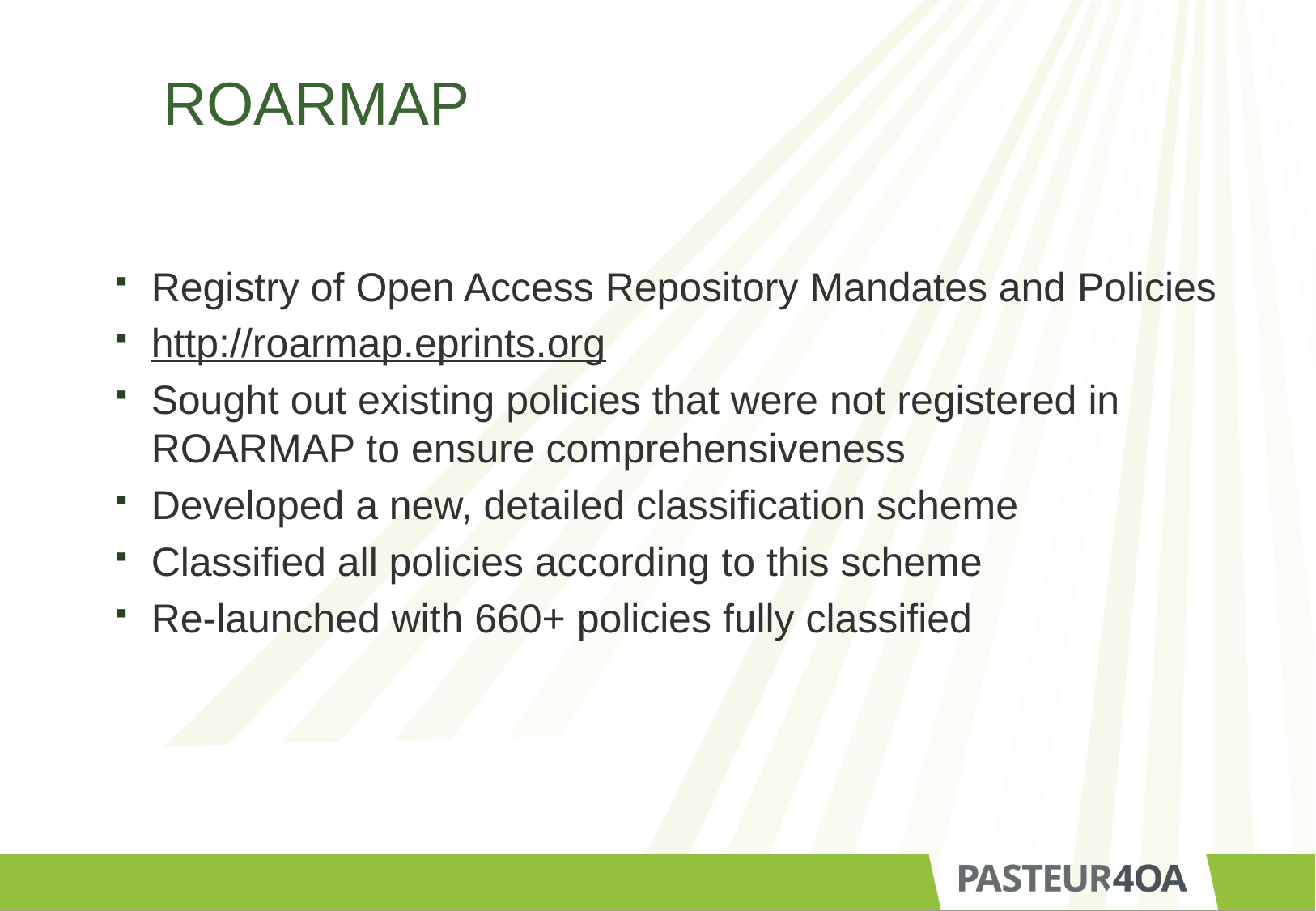

# ROARMAP
Registry of Open Access Repository Mandates and Policies
http://roarmap.eprints.org
Sought out existing policies that were not registered in ROARMAP to ensure comprehensiveness
Developed a new, detailed classification scheme
Classified all policies according to this scheme
Re-launched with 660+ policies fully classified